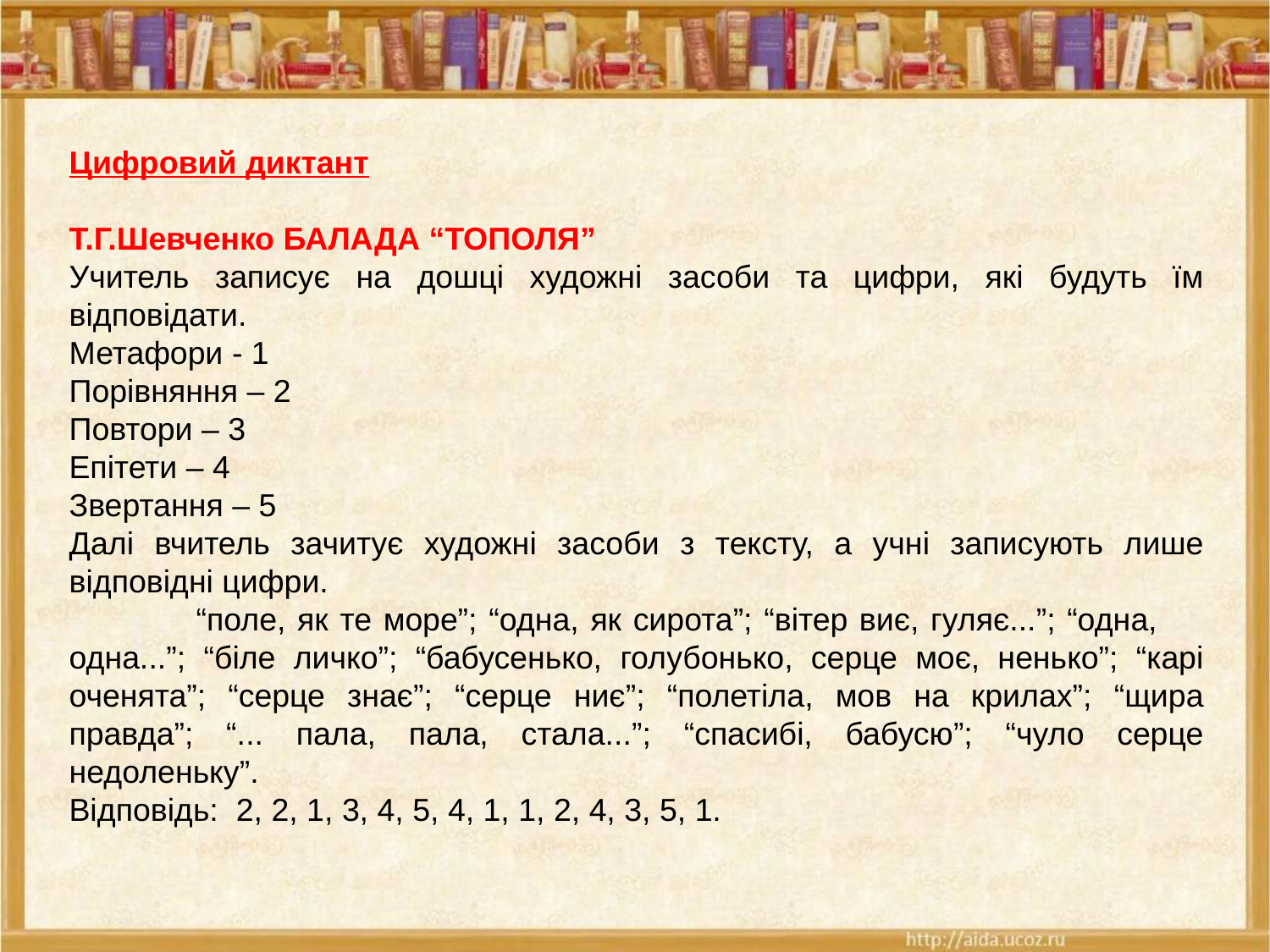

Цифровий диктант

Т.Г.Шевченко БАЛАДА “ТОПОЛЯ”
Учитель записує на дошці художні засоби та цифри, які будуть їм відповідати.
Метафори - 1
Порівняння – 2
Повтори – 3
Епітети – 4
Звертання – 5
Далі вчитель зачитує художні засоби з тексту, а учні записують лише відповідні цифри.
	“поле, як те море”; “одна, як сирота”; “вітер виє, гуляє...”; “одна,     одна...”; “біле личко”; “бабусенько, голубонько, серце моє, ненько”; “карі оченята”; “серце знає”; “серце ниє”; “полетіла, мов на крилах”; “щира правда”; “... пала, пала, стала...”; “спасибі, бабусю”; “чуло серце недоленьку”.
Відповідь:  2, 2, 1, 3, 4, 5, 4, 1, 1, 2, 4, 3, 5, 1.